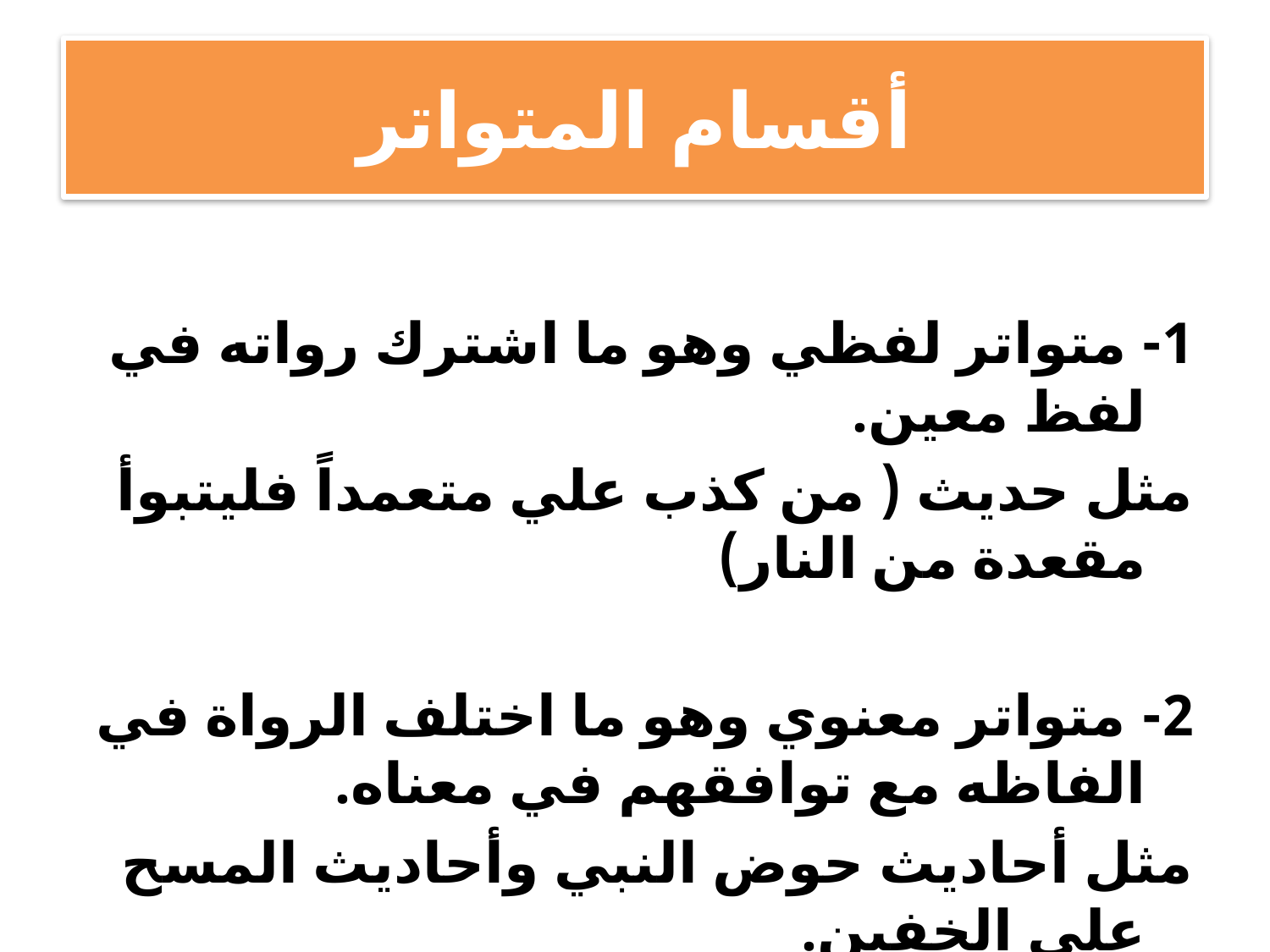

# أقسام المتواتر

1- متواتر لفظي وهو ما اشترك رواته في لفظ معين.
مثل حديث ( من كذب علي متعمداً فليتبوأ مقعدة من النار)

2- متواتر معنوي وهو ما اختلف الرواة في الفاظه مع توافقهم في معناه.
مثل أحاديث حوض النبي وأحاديث المسح على الخفين.